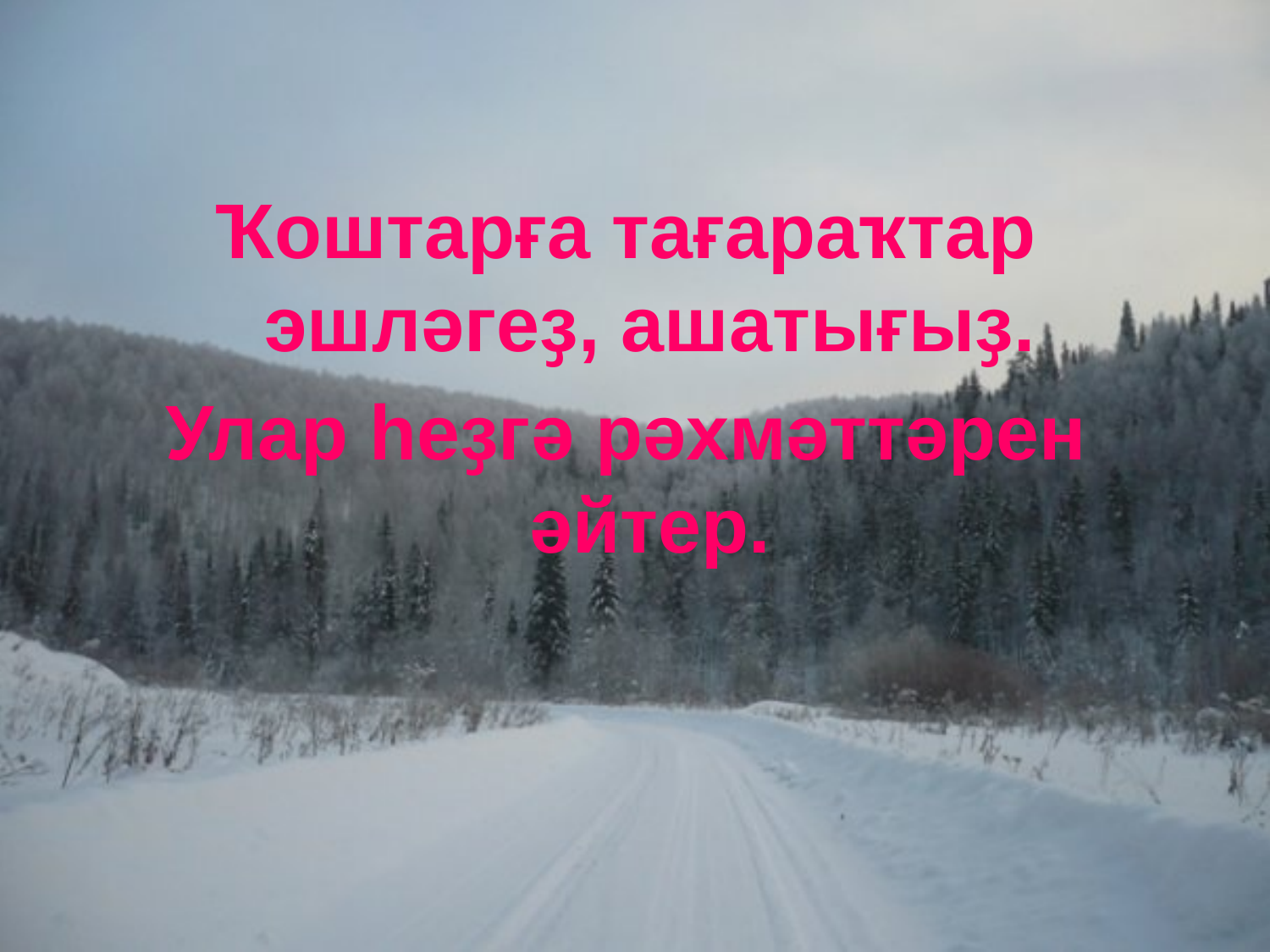

Ҡоштарға тағараҡтар эшләгеҙ, ашатығыҙ.
Улар һеҙгә рәхмәттәрен әйтер.